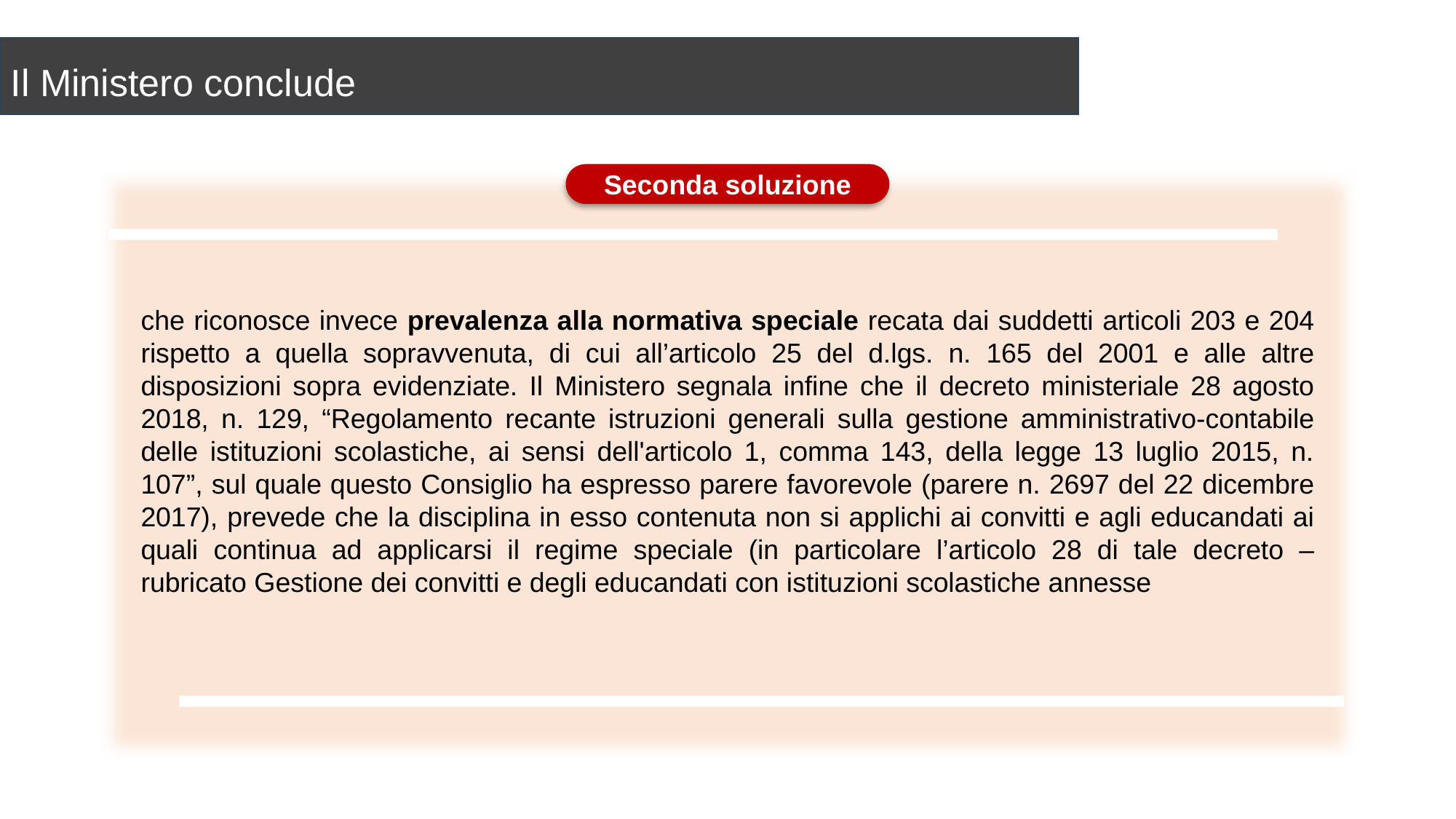

Il Ministero conclude

Seconda soluzione

che riconosce invece prevalenza alla normativa speciale recata dai suddetti articoli 203 e 204 rispetto a quella sopravvenuta, di cui all’articolo 25 del d.lgs. n. 165 del 2001 e alle altre disposizioni sopra evidenziate. Il Ministero segnala infine che il decreto ministeriale 28 agosto 2018, n. 129, “Regolamento recante istruzioni generali sulla gestione amministrativo-contabile delle istituzioni scolastiche, ai sensi dell'articolo 1, comma 143, della legge 13 luglio 2015, n. 107”, sul quale questo Consiglio ha espresso parere favorevole (parere n. 2697 del 22 dicembre 2017), prevede che la disciplina in esso contenuta non si applichi ai convitti e agli educandati ai quali continua ad applicarsi il regime speciale (in particolare l’articolo 28 di tale decreto – rubricato Gestione dei convitti e degli educandati con istituzioni scolastiche annesse